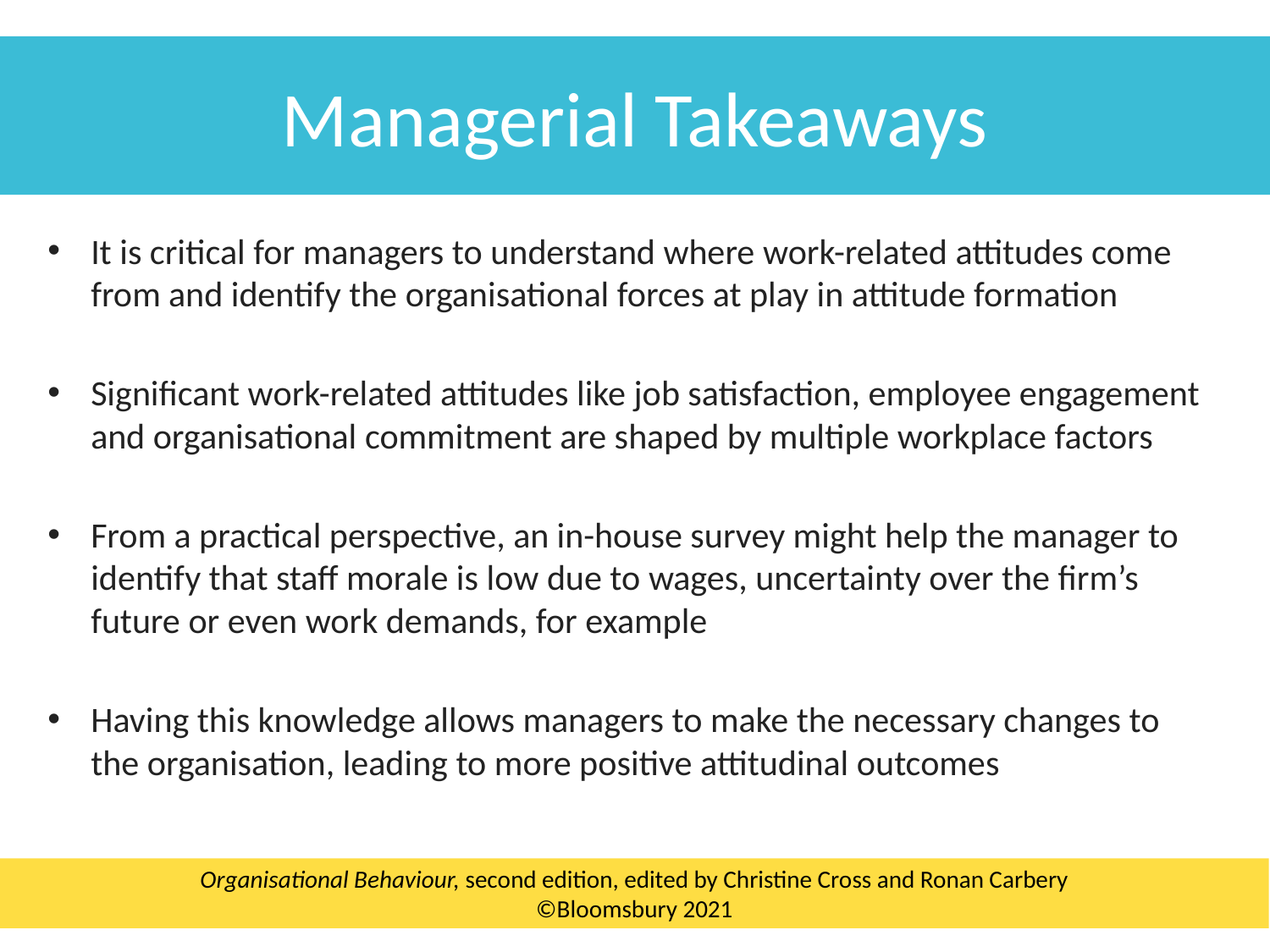

Managerial Takeaways
It is critical for managers to understand where work-related attitudes come from and identify the organisational forces at play in attitude formation

Significant work-related attitudes like job satisfaction, employee engagement and organisational commitment are shaped by multiple workplace factors

From a practical perspective, an in-house survey might help the manager to identify that staff morale is low due to wages, uncertainty over the firm’s future or even work demands, for example

Having this knowledge allows managers to make the necessary changes to the organisation, leading to more positive attitudinal outcomes